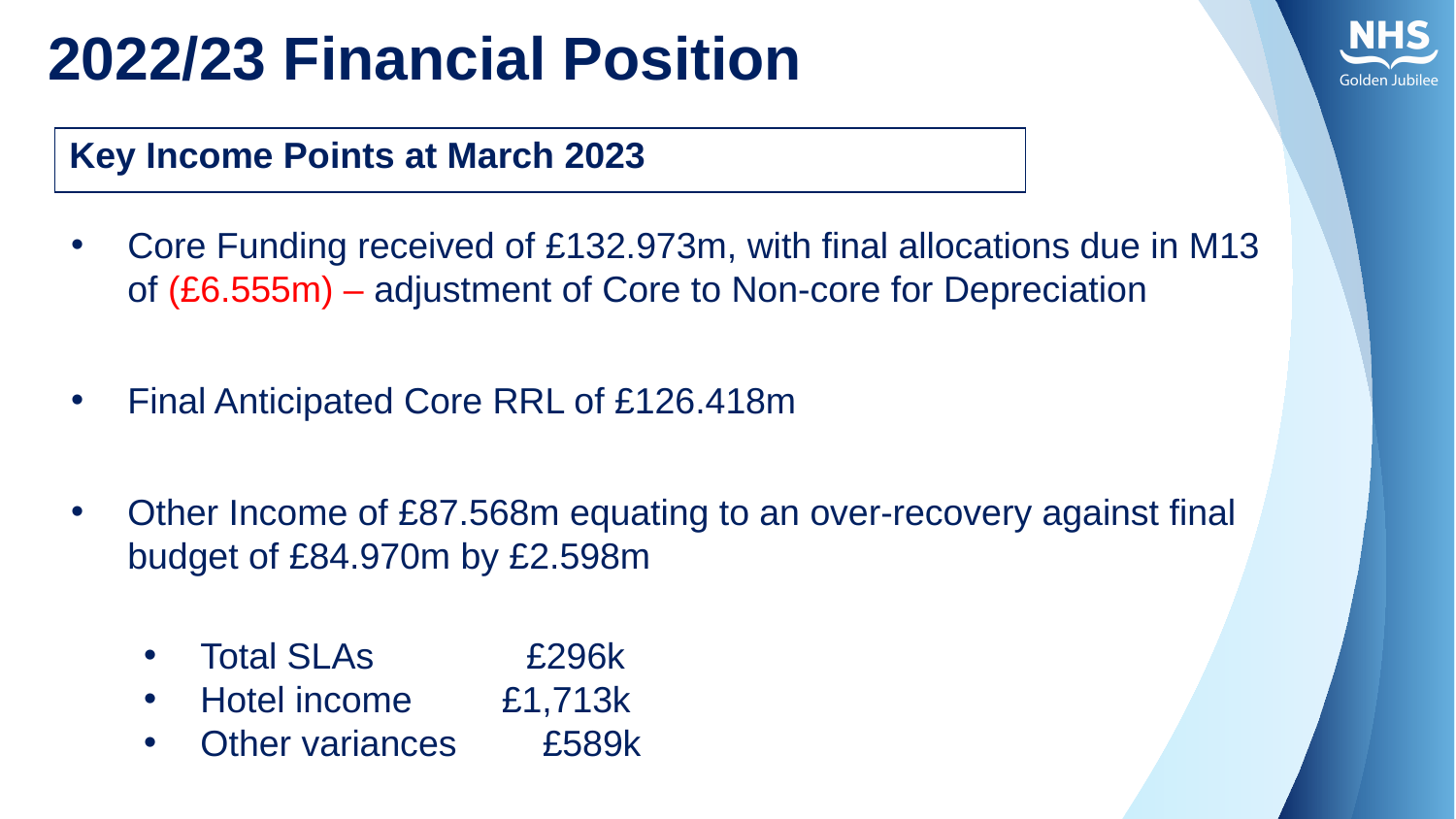

# 2022/23 Financial Position
| Key Income Points at March 2023 |
| --- |
Core Funding received of £132.973m, with final allocations due in M13 of (£6.555m) – adjustment of Core to Non-core for Depreciation

Final Anticipated Core RRL of £126.418m

Other Income of £87.568m equating to an over-recovery against final budget of £84.970m by £2.598m

Total SLAs               £296k
Hotel income  	 £1,713k
Other variances  	     £589k